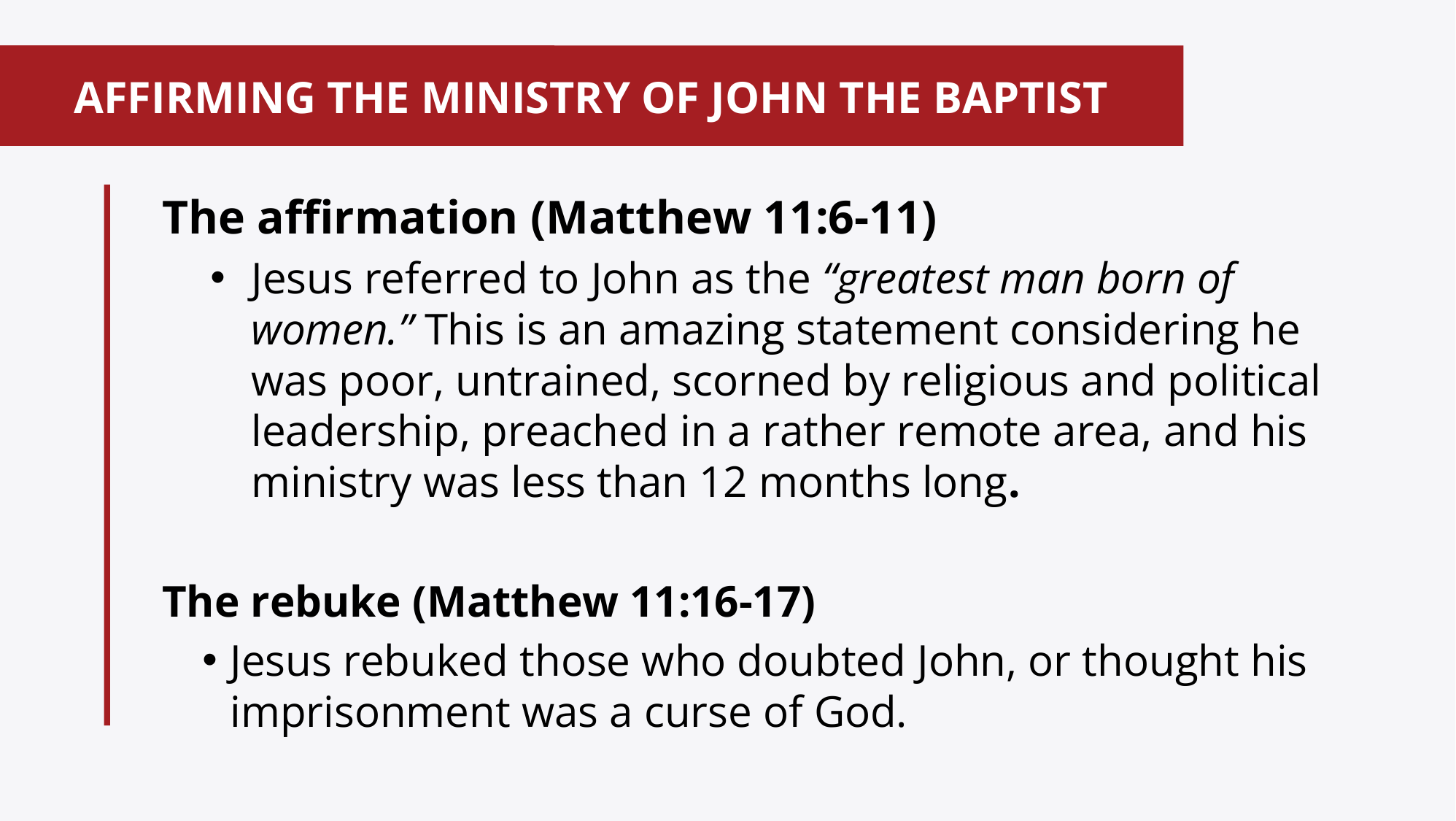

# AFFIRMING THE MINISTRY OF JOHN THE BAPTIST
 The affirmation (Matthew 11:6-11)
Jesus referred to John as the “greatest man born of women.” This is an amazing statement considering he was poor, untrained, scorned by religious and political leadership, preached in a rather remote area, and his ministry was less than 12 months long.

The rebuke (Matthew 11:16-17)
Jesus rebuked those who doubted John, or thought his imprisonment was a curse of God.